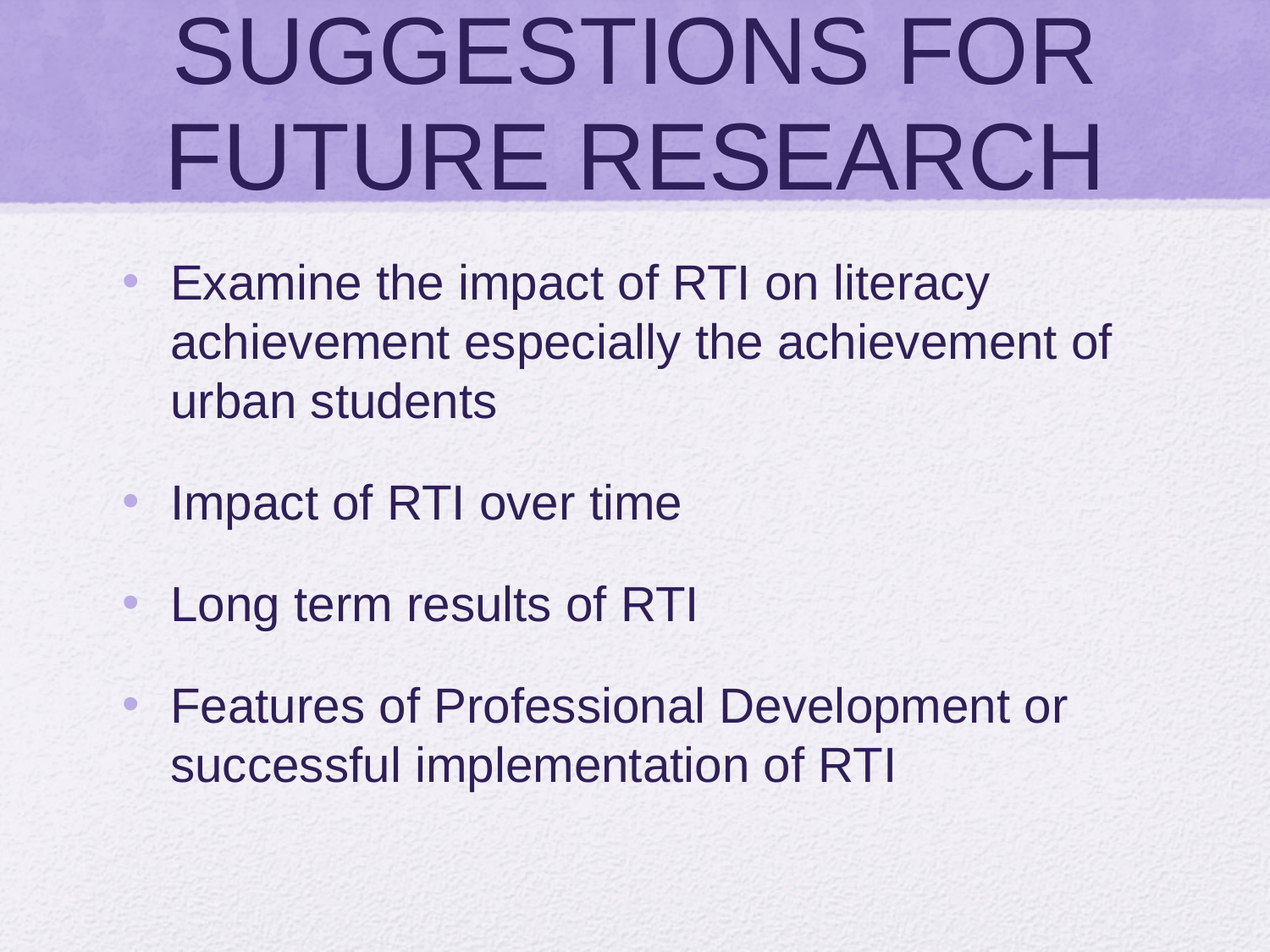

# SUGGESTIONS FOR FUTURE RESEARCH
Examine the impact of RTI on literacy achievement especially the achievement of urban students
Impact of RTI over time
Long term results of RTI
Features of Professional Development or successful implementation of RTI